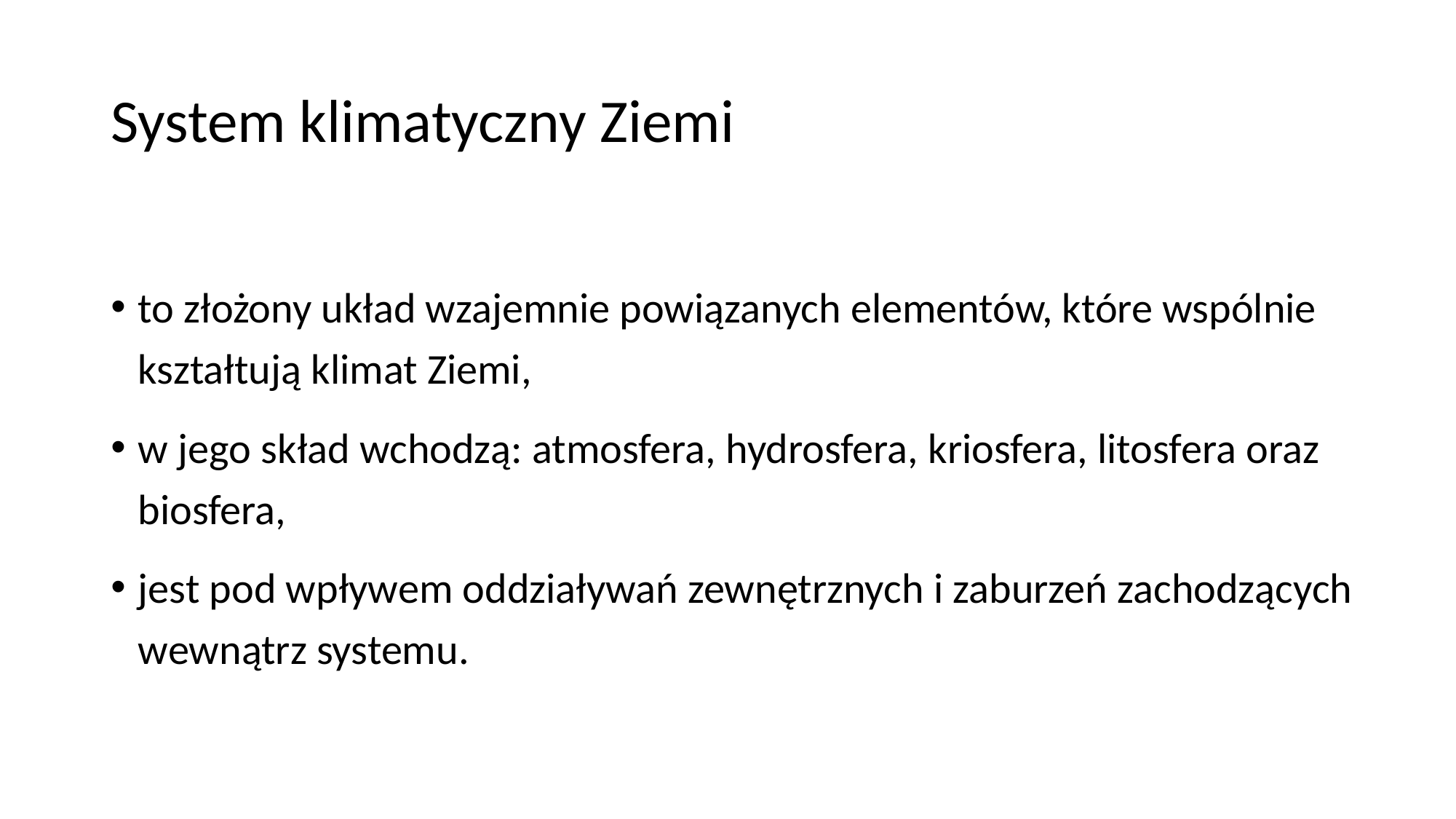

# System klimatyczny Ziemi
to złożony układ wzajemnie powiązanych elementów, które wspólnie kształtują klimat Ziemi,
w jego skład wchodzą: atmosfera, hydrosfera, kriosfera, litosfera oraz biosfera,
jest pod wpływem oddziaływań zewnętrznych i zaburzeń zachodzących wewnątrz systemu.